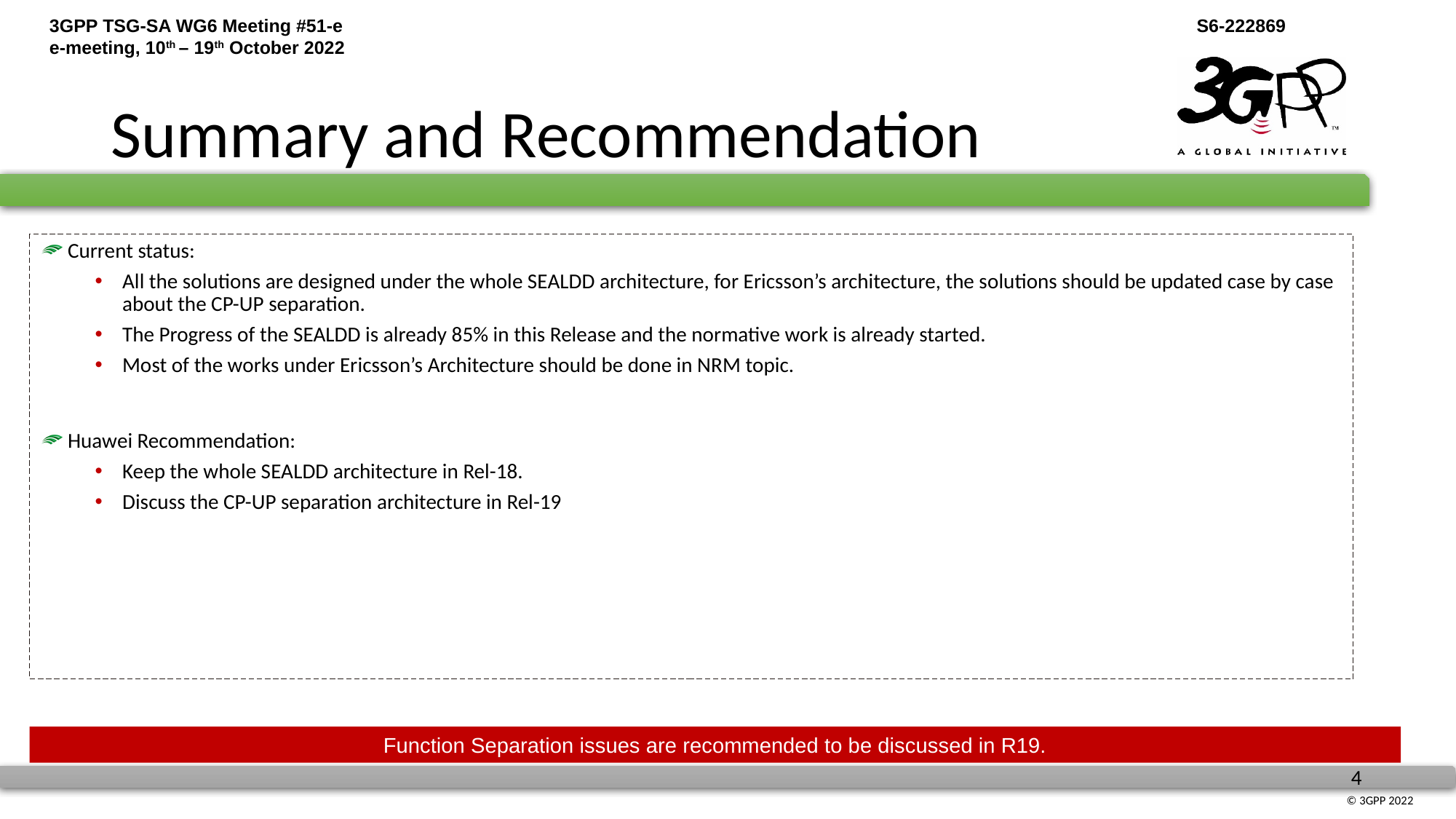

# Summary and Recommendation
Current status:
All the solutions are designed under the whole SEALDD architecture, for Ericsson’s architecture, the solutions should be updated case by case about the CP-UP separation.
The Progress of the SEALDD is already 85% in this Release and the normative work is already started.
Most of the works under Ericsson’s Architecture should be done in NRM topic.

Huawei Recommendation:
Keep the whole SEALDD architecture in Rel-18.
Discuss the CP-UP separation architecture in Rel-19
Function Separation issues are recommended to be discussed in R19.